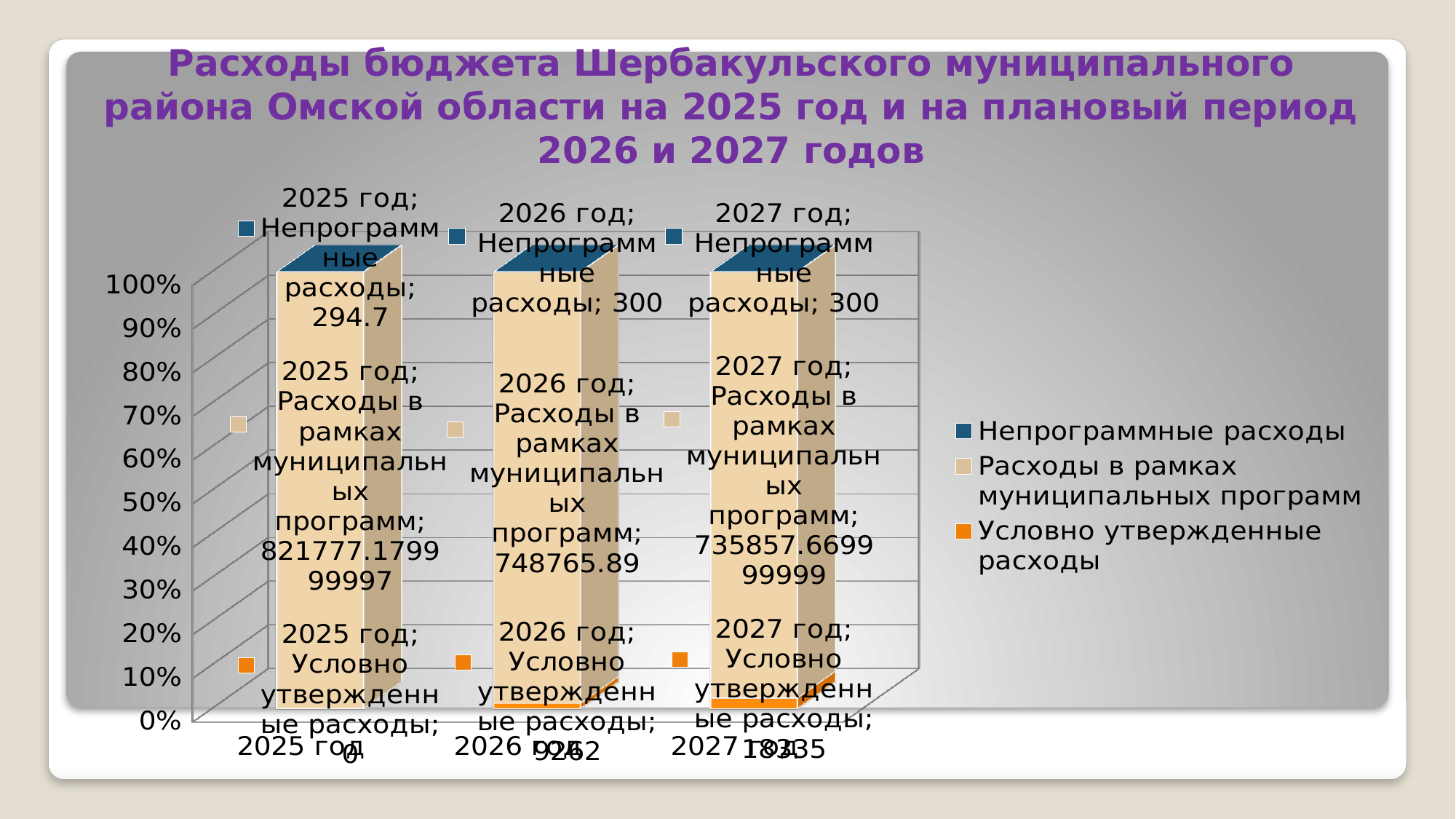

# Расходы бюджета Шербакульского муниципального района Омской области на 2025 год и на плановый период 2026 и 2027 годов

[unsupported chart]